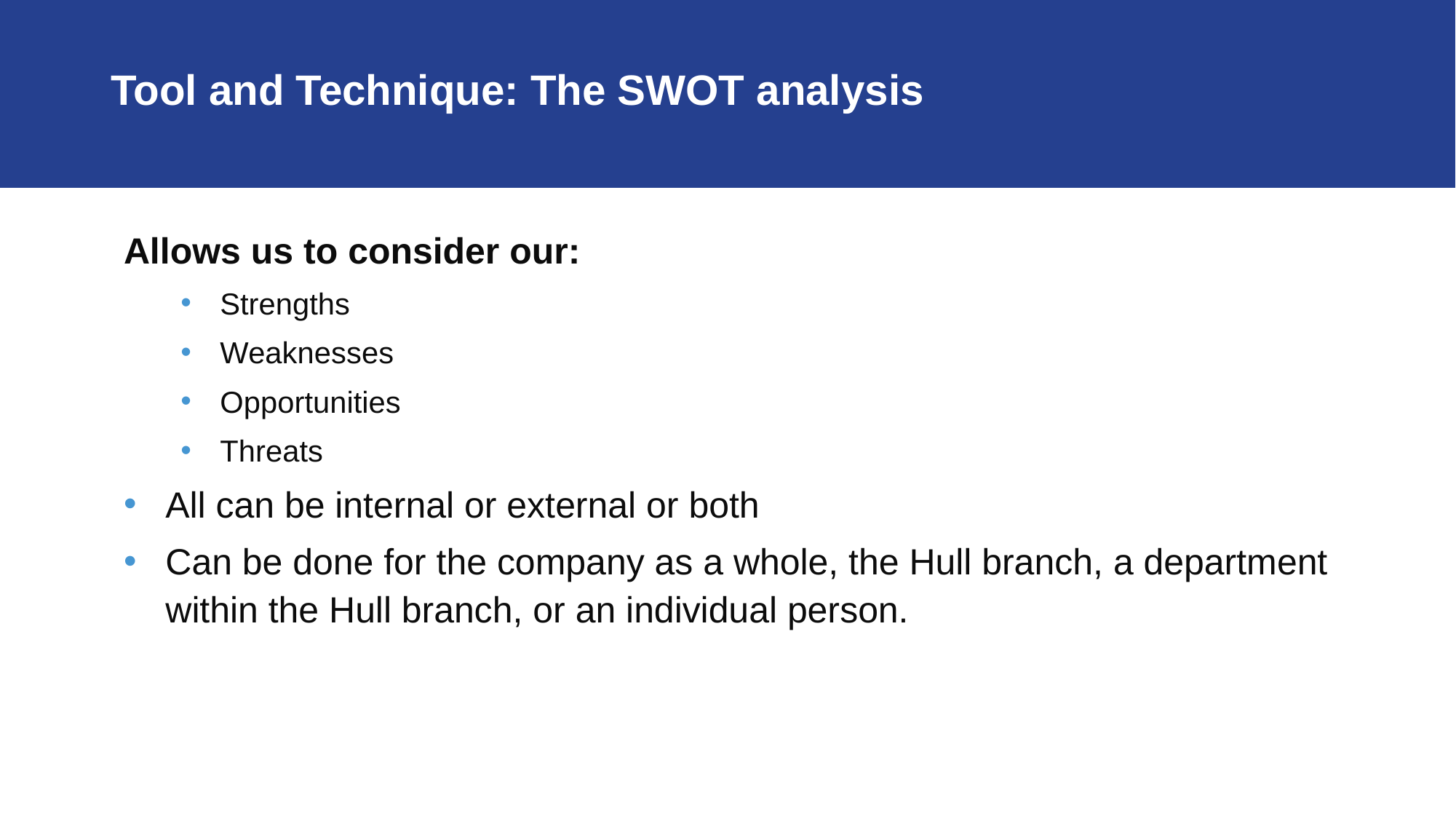

# Tool and Technique: The SWOT analysis
Allows us to consider our:
Strengths
Weaknesses
Opportunities
Threats
All can be internal or external or both
Can be done for the company as a whole, the Hull branch, a department within the Hull branch, or an individual person.